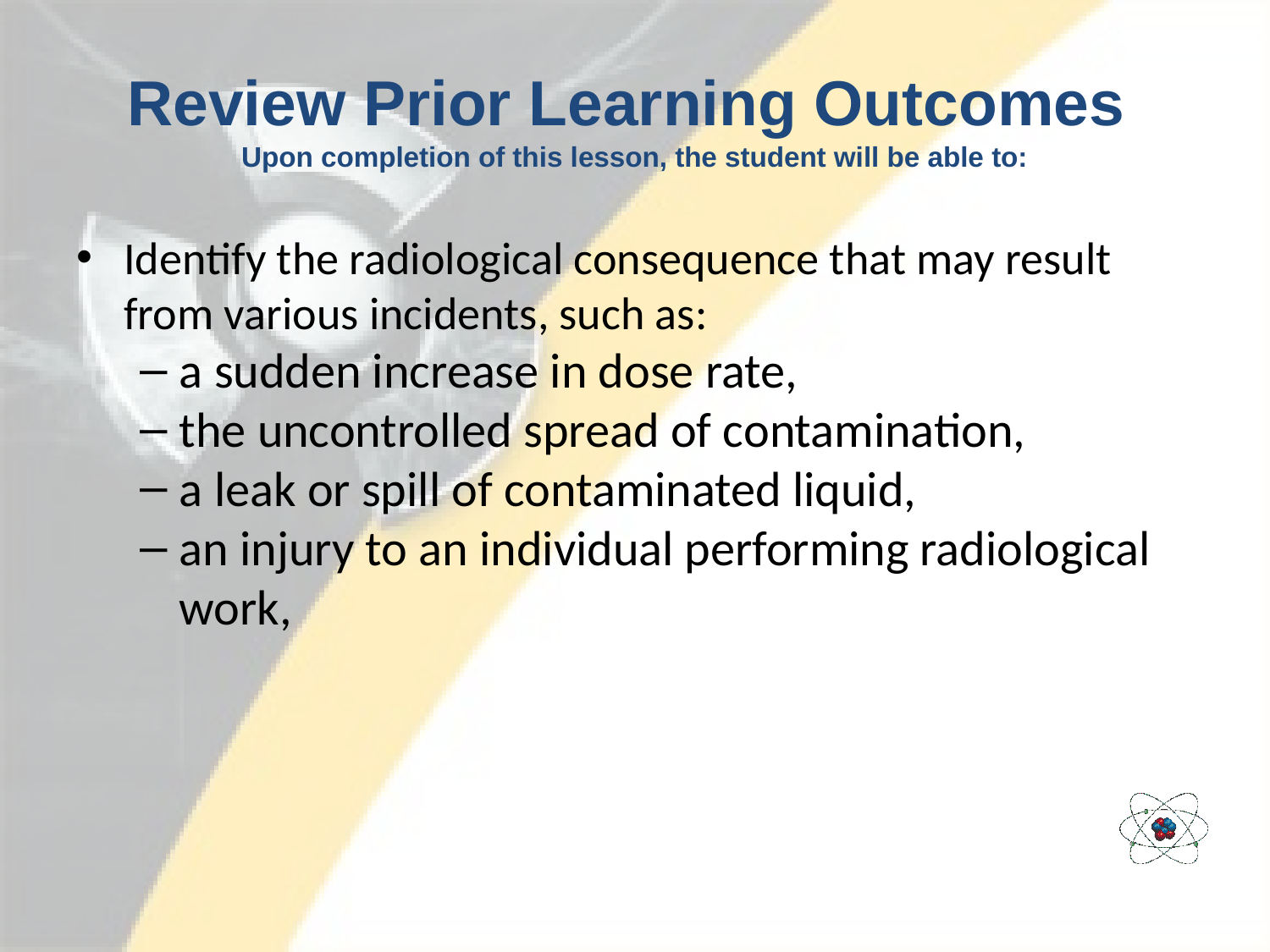

# Review Prior Learning Outcomes Upon completion of this lesson, the student will be able to:
Identify the radiological consequence that may result from various incidents, such as:
a sudden increase in dose rate,
the uncontrolled spread of contamination,
a leak or spill of contaminated liquid,
an injury to an individual performing radiological work,